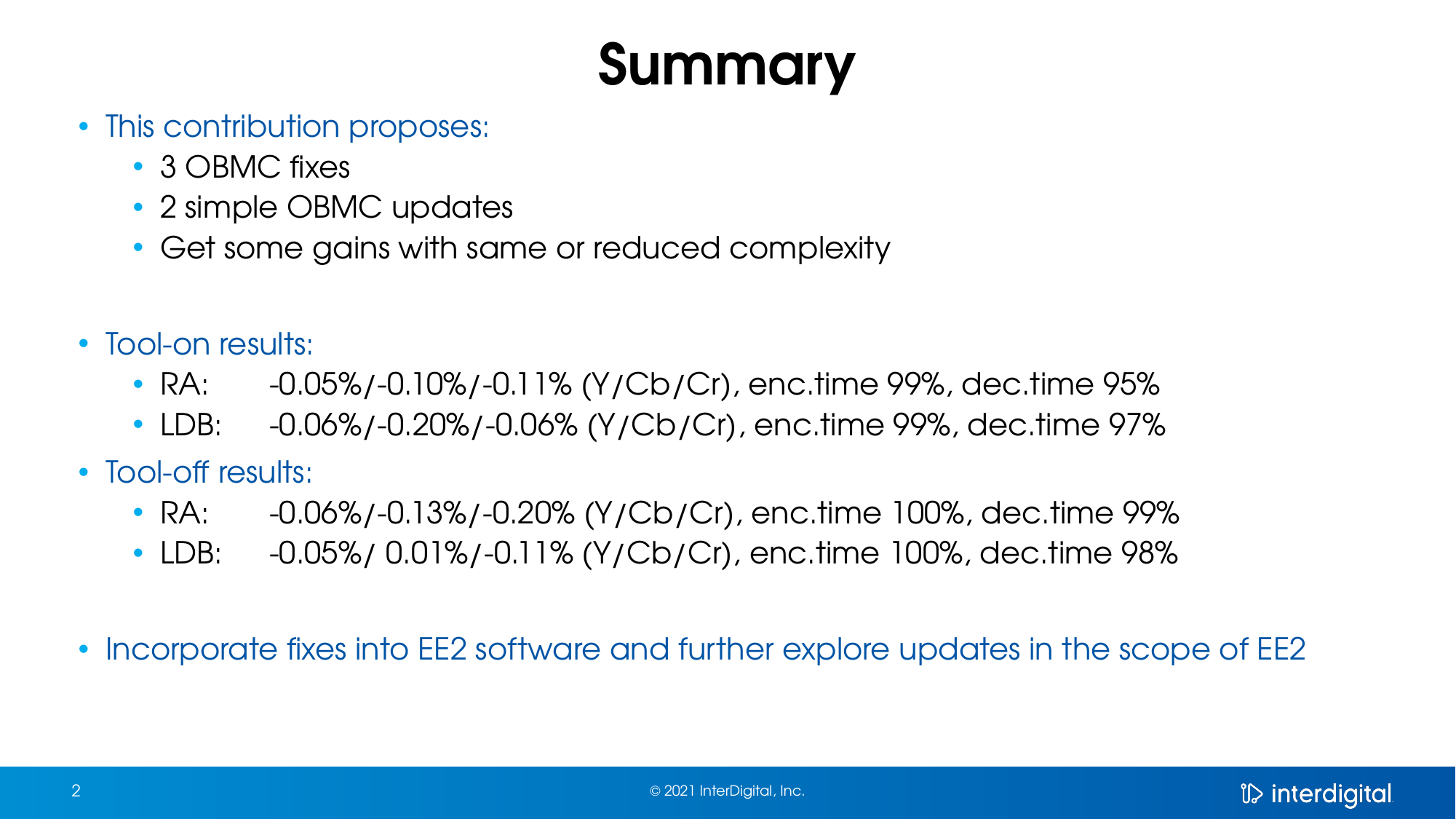

# Summary
This contribution proposes:
3 OBMC fixes
2 simple OBMC updates
Get some gains with same or reduced complexity

Tool-on results:
RA: 	-0.05%/-0.10%/-0.11% (Y/Cb/Cr), enc.time 99%, dec.time 95%
LDB:	-0.06%/-0.20%/-0.06% (Y/Cb/Cr), enc.time 99%, dec.time 97%
Tool-off results:
RA: 	-0.06%/-0.13%/-0.20% (Y/Cb/Cr), enc.time 100%, dec.time 99%
LDB: 	-0.05%/ 0.01%/-0.11% (Y/Cb/Cr), enc.time 100%, dec.time 98%

Incorporate fixes into EE2 software and further explore updates in the scope of EE2
2
© 2021 InterDigital, Inc.